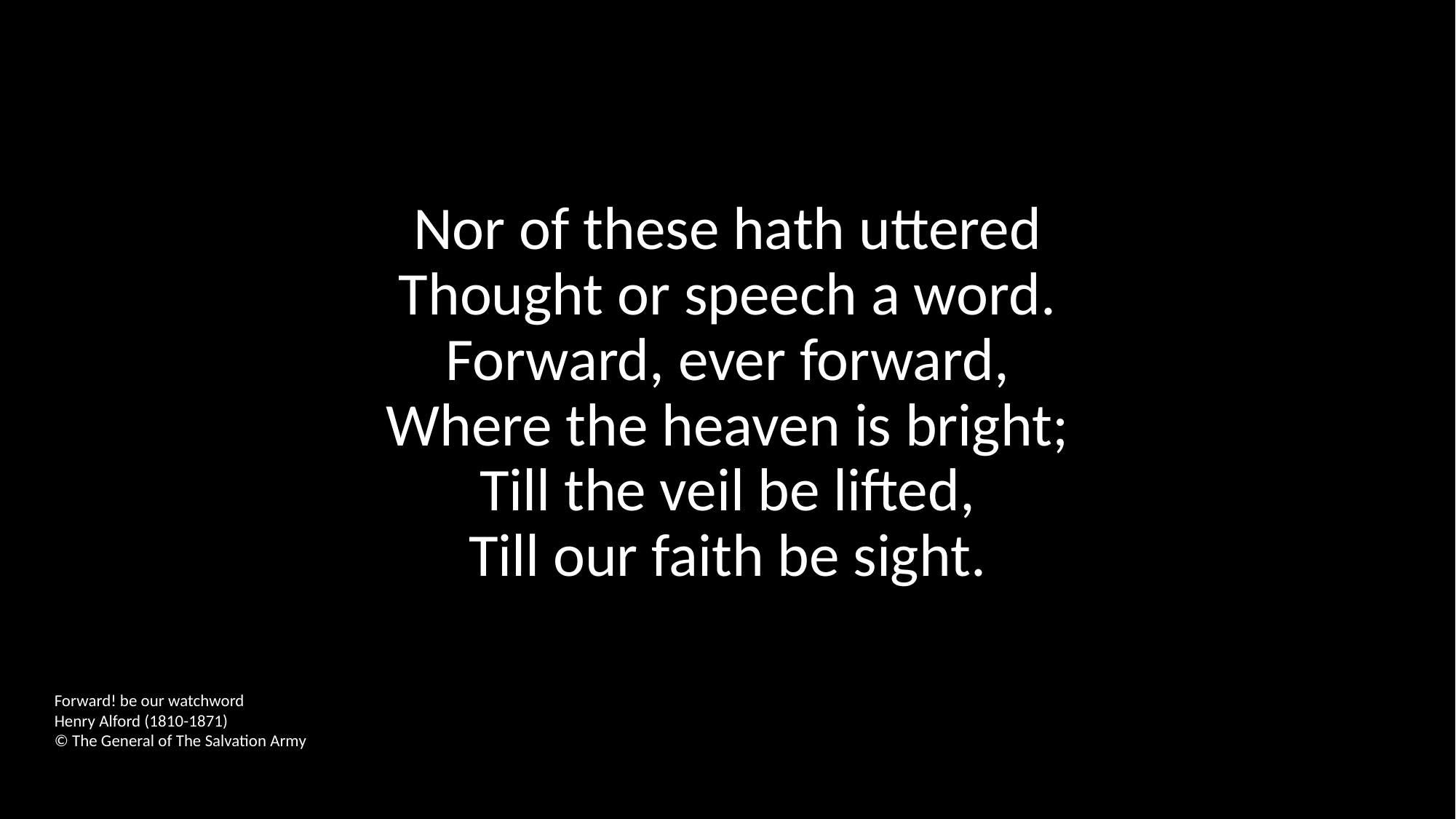

Nor of these hath uttered
Thought or speech a word.
Forward, ever forward,
Where the heaven is bright;
Till the veil be lifted,
Till our faith be sight.
Forward! be our watchword
Henry Alford (1810-1871)
© The General of The Salvation Army